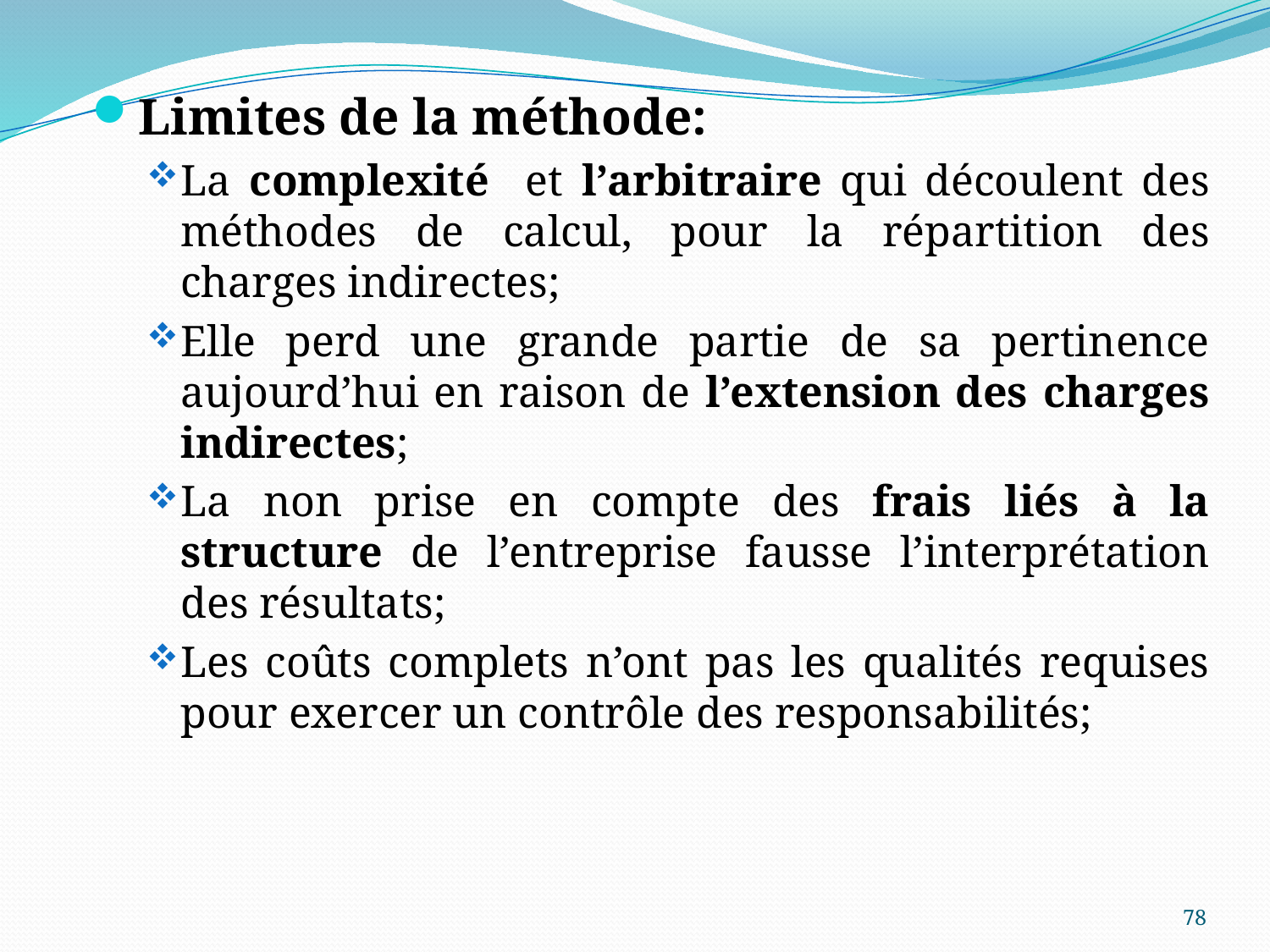

Limites de la méthode:
La complexité  et l’arbitraire qui découlent des méthodes de calcul, pour la répartition des charges indirectes;
Elle perd une grande partie de sa pertinence aujourd’hui en raison de l’extension des charges indirectes;
La non prise en compte des frais liés à la structure de l’entreprise fausse l’interprétation des résultats;
Les coûts complets n’ont pas les qualités requises pour exercer un contrôle des responsabilités;
78